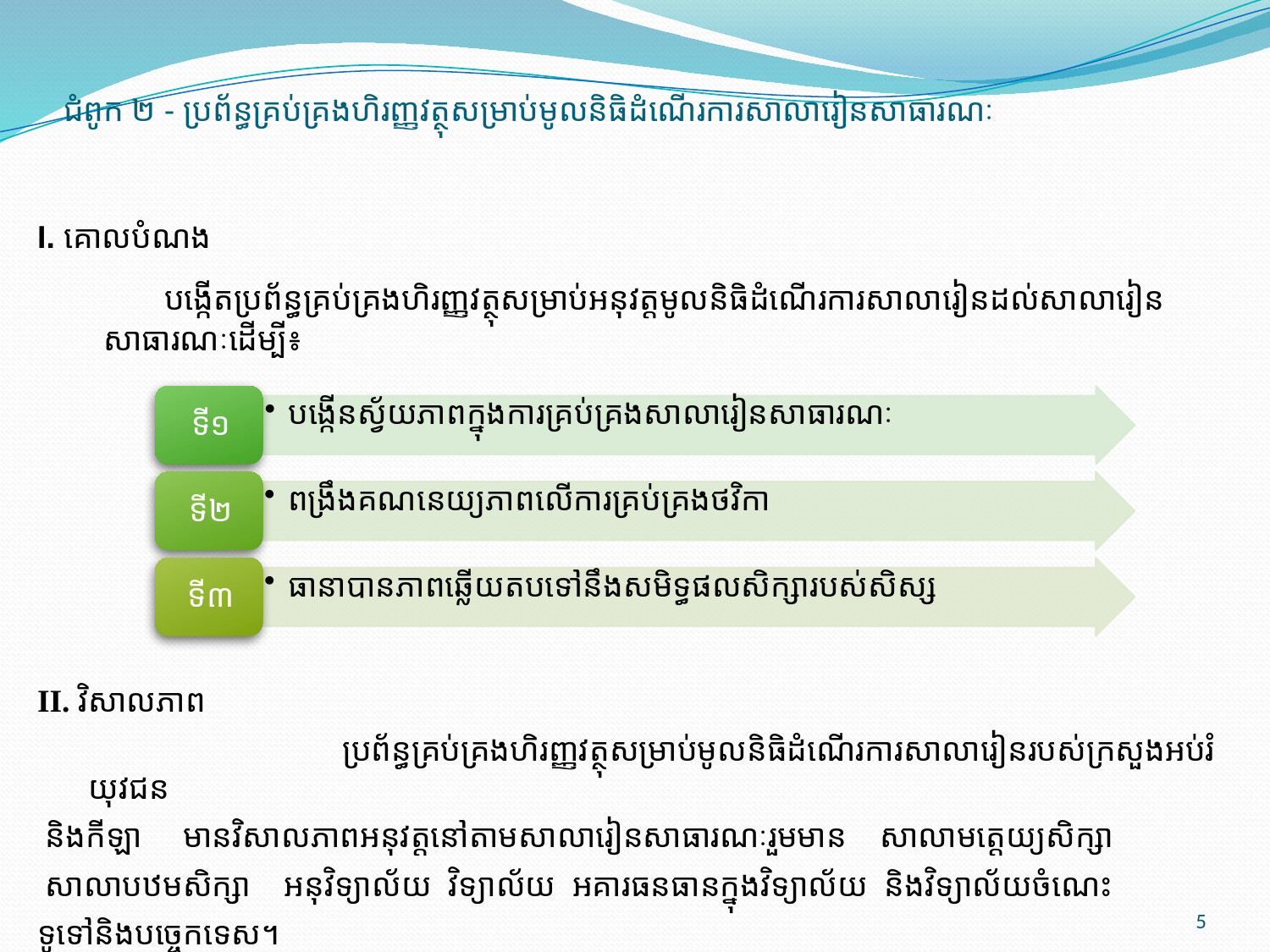

# ជំពូក ២ - ប្រព័ន្ធគ្រប់គ្រងហិរញ្ញវត្ថុសម្រាប់មូលនិធិដំណើរការសាលារៀនសាធារណៈ

I. គោលបំណង
	បង្កើតប្រព័ន្ធគ្រប់គ្រងហិរញ្ញវត្ថុសម្រាប់អនុវត្តមូលនិធិដំណើរការសាលារៀនដល់សាលារៀន                  សាធារណៈដើម្បី៖

បង្កើនស្វ័យភាពក្នុងការគ្រប់គ្រងសាលារៀនសាធារណៈ
ទី១
ពង្រឹងគណនេយ្យភាពលើការគ្រប់គ្រងថវិកា
ទី២
ធានាបានភាពឆ្លើយតបទៅនឹងសមិទ្ធផលសិក្សារបស់សិស្ស
ទី៣
II. វិសាលភាព
			ប្រព័ន្ធគ្រប់គ្រងហិរញ្ញវត្ថុសម្រាប់មូលនិធិដំណើរការសាលារៀនរបស់ក្រសួងអប់រំ យុវជន
 និងកីឡា     មាន​វិសាលភាពអនុវត្តនៅតាមសាលារៀនសាធារណៈរួមមាន    សាលាមត្តេយ្យសិក្សា
 សាលាបឋមសិក្សា    អនុវិទ្យាល័យ  វិទ្យាល័យ  អគារធនធានក្នុងវិទ្យាល័យ  និងវិទ្យាល័យចំណេះ
ទូទៅនិងបច្ចេកទេស។

5